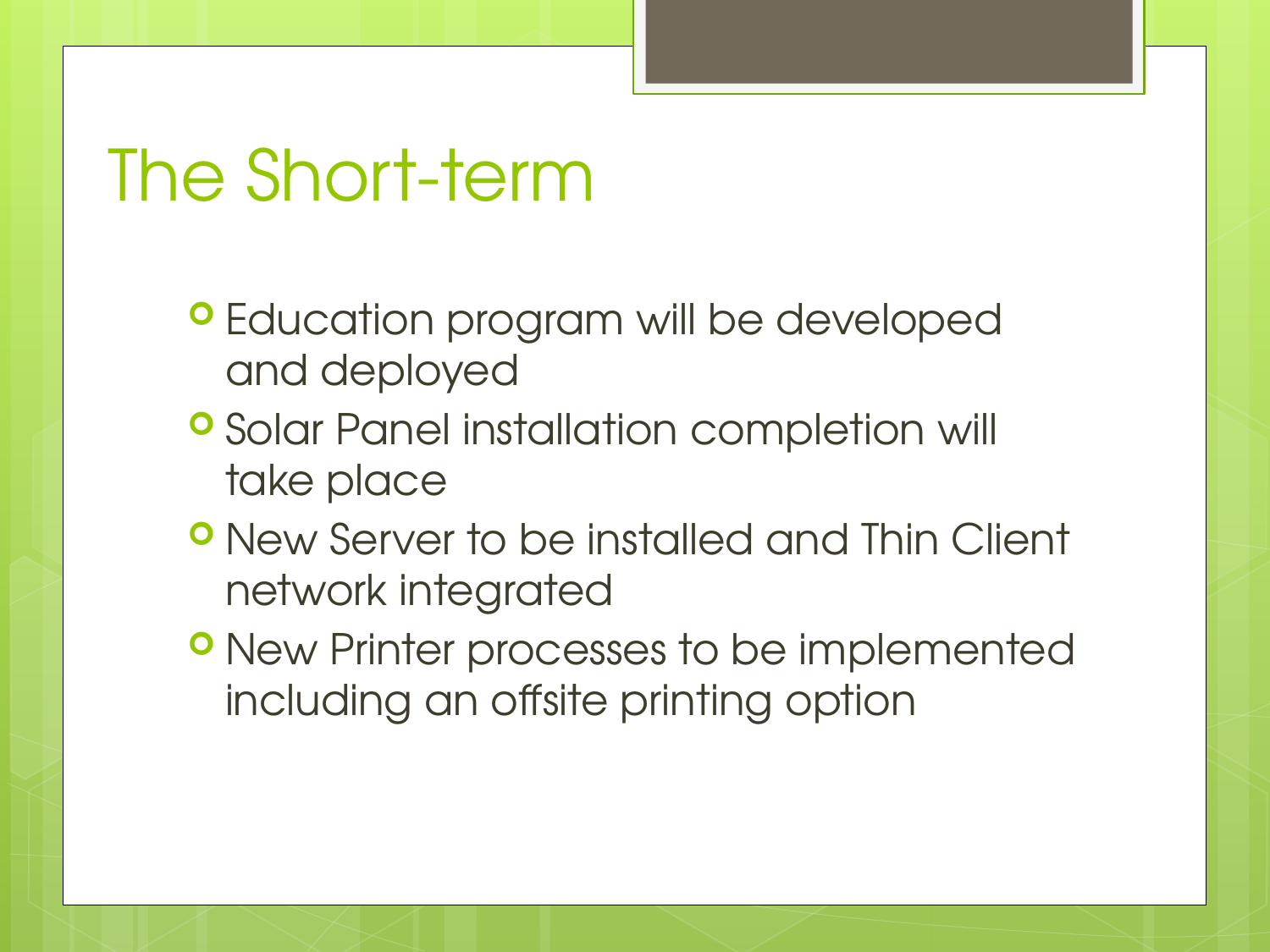

# The Short-term
Education program will be developed and deployed
Solar Panel installation completion will take place
New Server to be installed and Thin Client network integrated
New Printer processes to be implemented including an offsite printing option